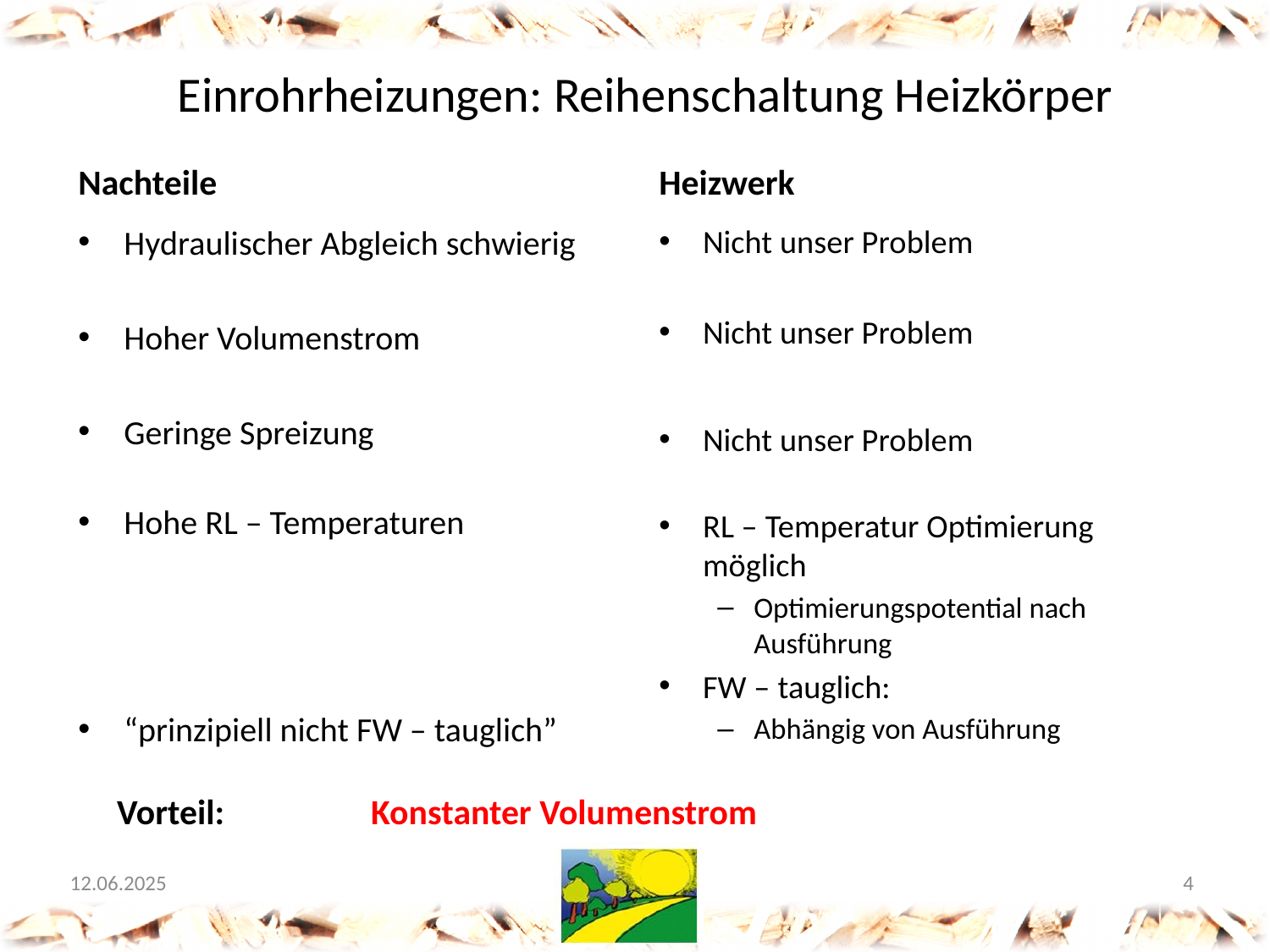

# Einrohrheizungen: Reihenschaltung Heizkörper
Heizwerk
Nachteile
Nicht unser Problem

Nicht unser Problem

Nicht unser Problem

RL – Temperatur Optimierung möglich
Optimierungspotential nach Ausführung
FW – tauglich:
Abhängig von Ausführung

Hydraulischer Abgleich schwierig

Hoher Volumenstrom

Geringe Spreizung

Hohe RL – Temperaturen

“prinzipiell nicht FW – tauglich”

Vorteil:		Konstanter Volumenstrom
12.06.2025
4